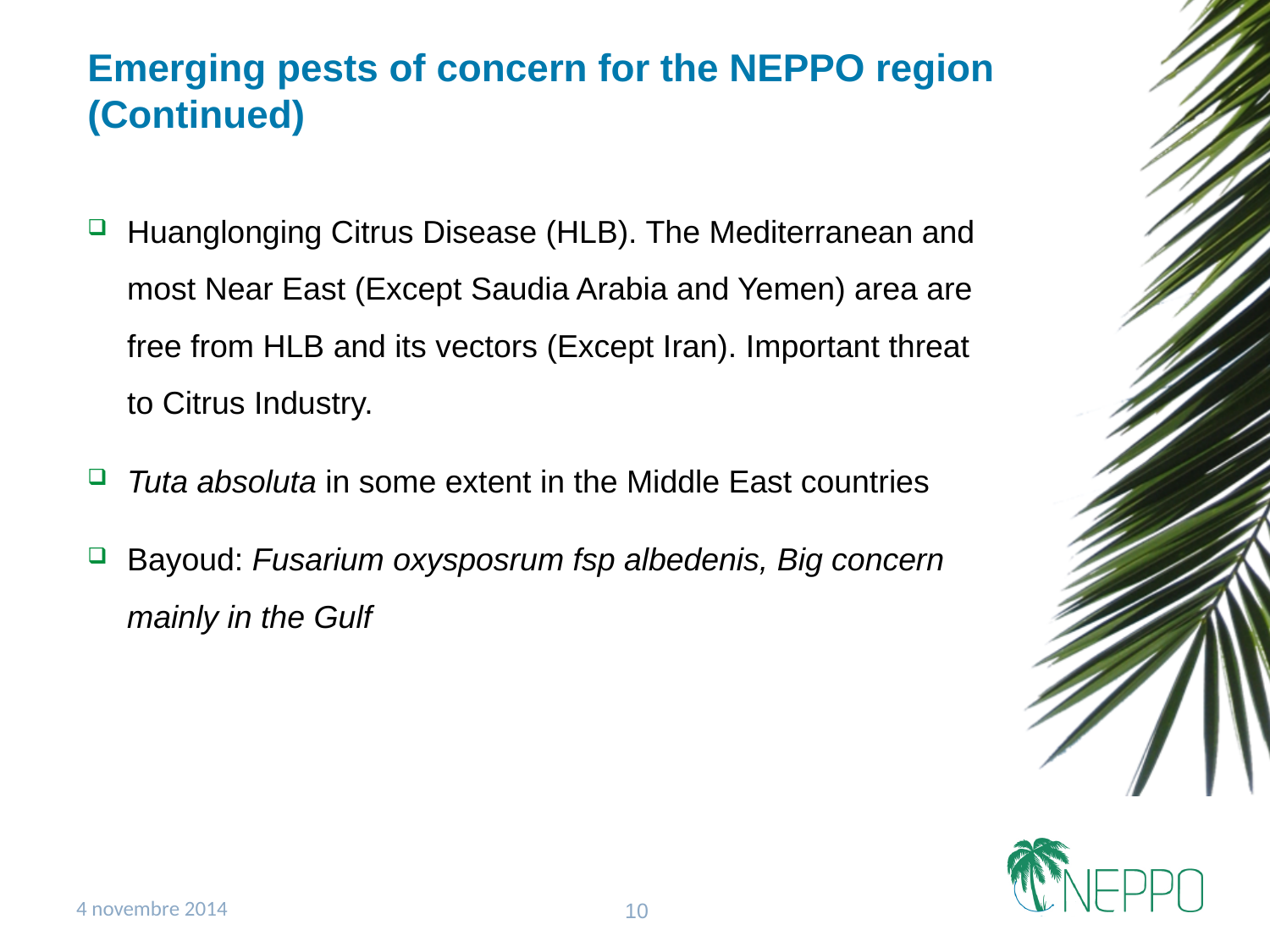

# Emerging pests of concern for the NEPPO region (Continued)
Huanglonging Citrus Disease (HLB). The Mediterranean and most Near East (Except Saudia Arabia and Yemen) area are free from HLB and its vectors (Except Iran). Important threat to Citrus Industry.
Tuta absoluta in some extent in the Middle East countries
Bayoud: Fusarium oxysposrum fsp albedenis, Big concern mainly in the Gulf
4 novembre 2014
10